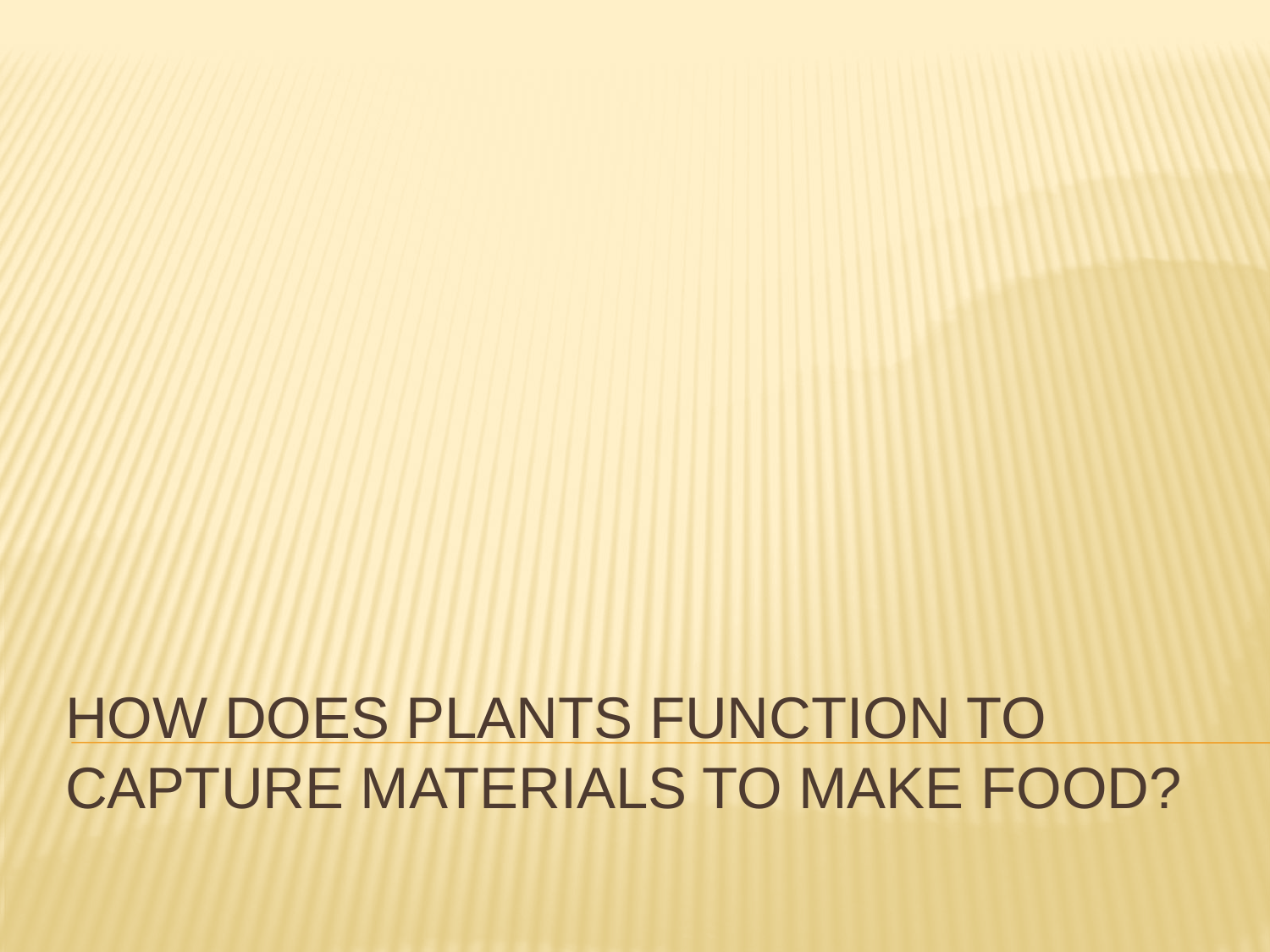

# How does plants function to capture Materials to make food?